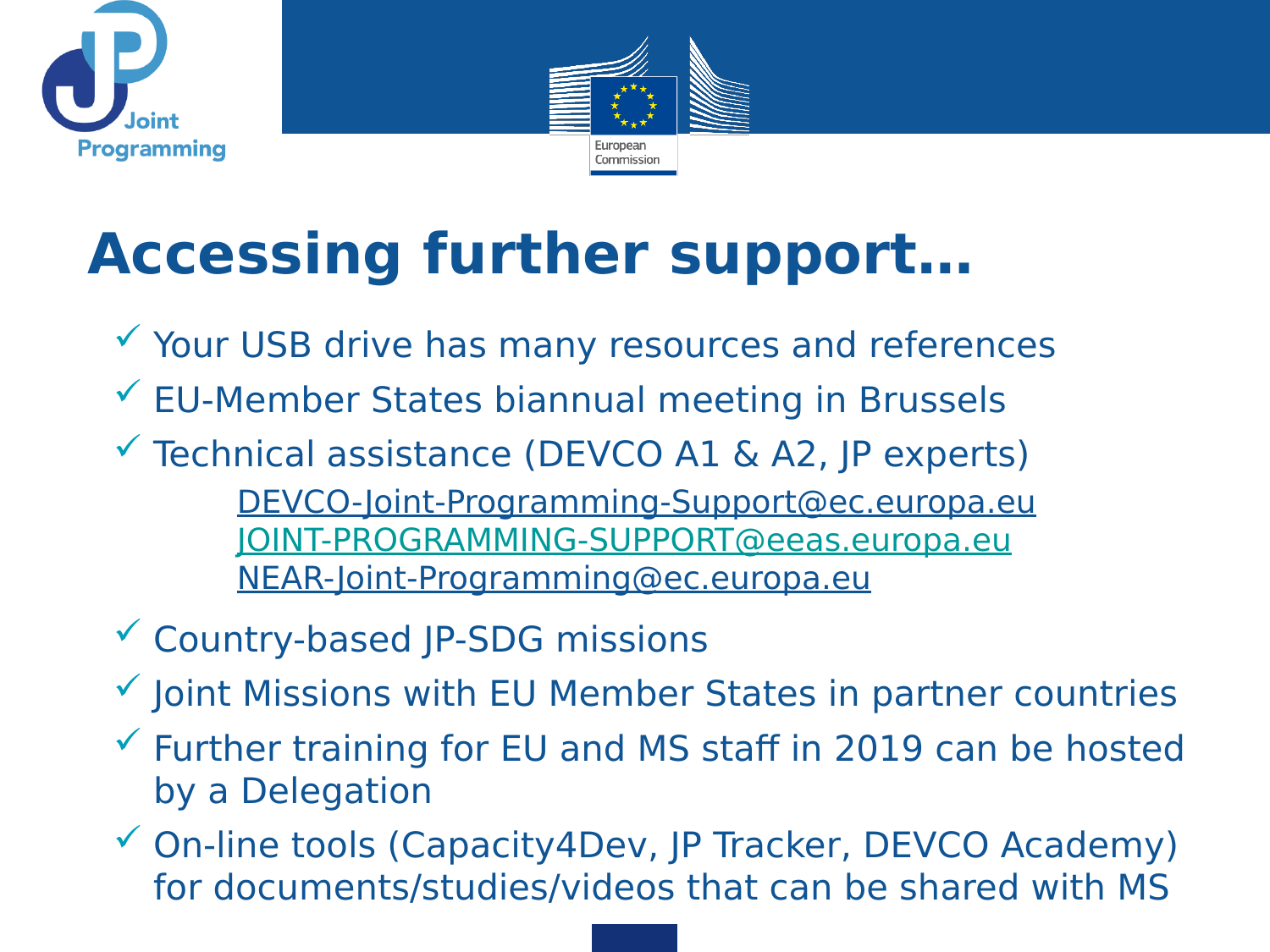

Accessing further support…
Your USB drive has many resources and references
EU-Member States biannual meeting in Brussels
Technical assistance (DEVCO A1 & A2, JP experts)
DEVCO-Joint-Programming-Support@ec.europa.eu
JOINT-PROGRAMMING-SUPPORT@eeas.europa.eu
NEAR-Joint-Programming@ec.europa.eu
Country-based JP-SDG missions
Joint Missions with EU Member States in partner countries
Further training for EU and MS staff in 2019 can be hosted by a Delegation
On-line tools (Capacity4Dev, JP Tracker, DEVCO Academy) for documents/studies/videos that can be shared with MS